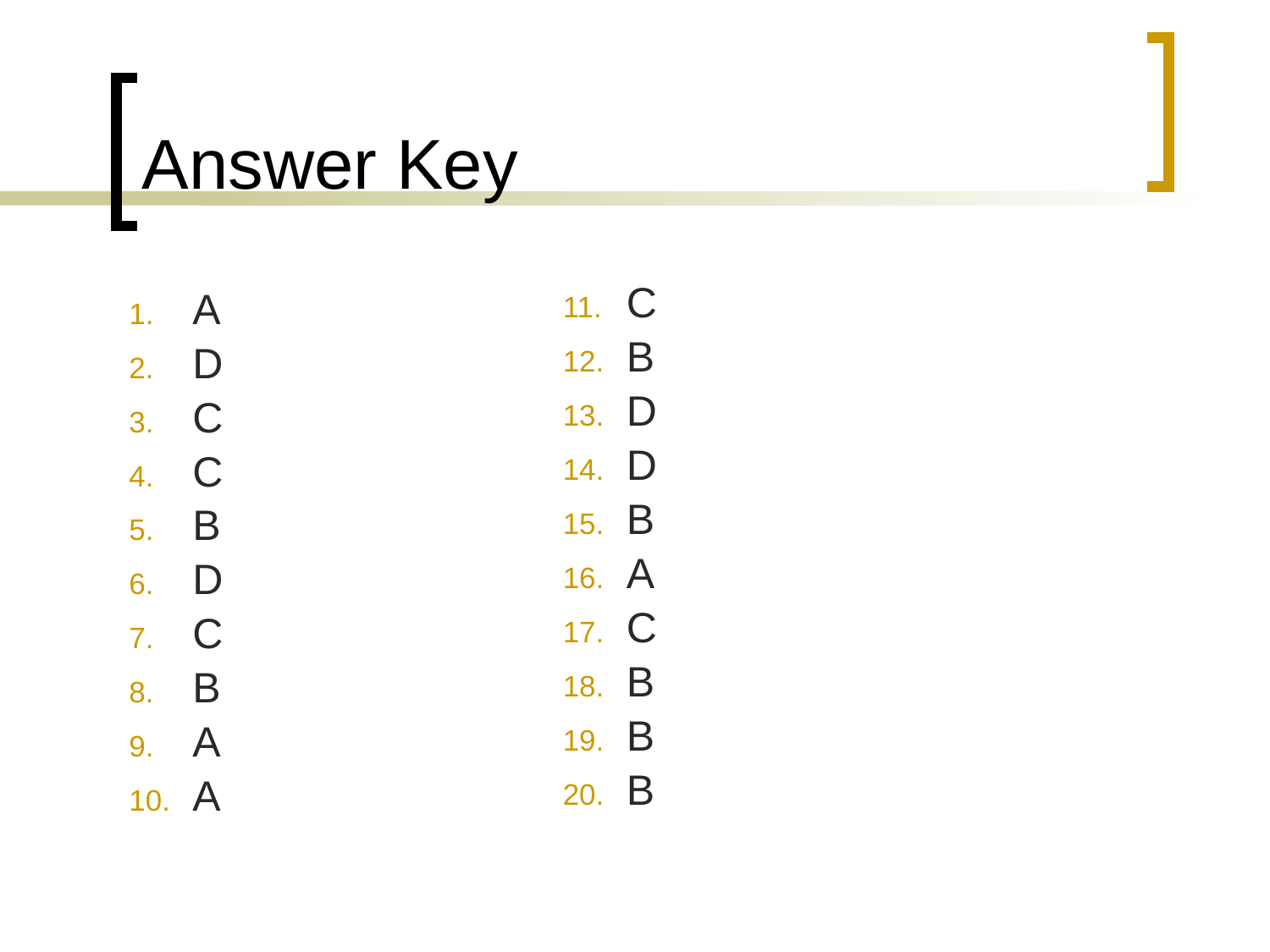

# Answer Key

A
D
C
C
B
D
C
B
A
A

C
B
D
D
B
A
C
B
B
B